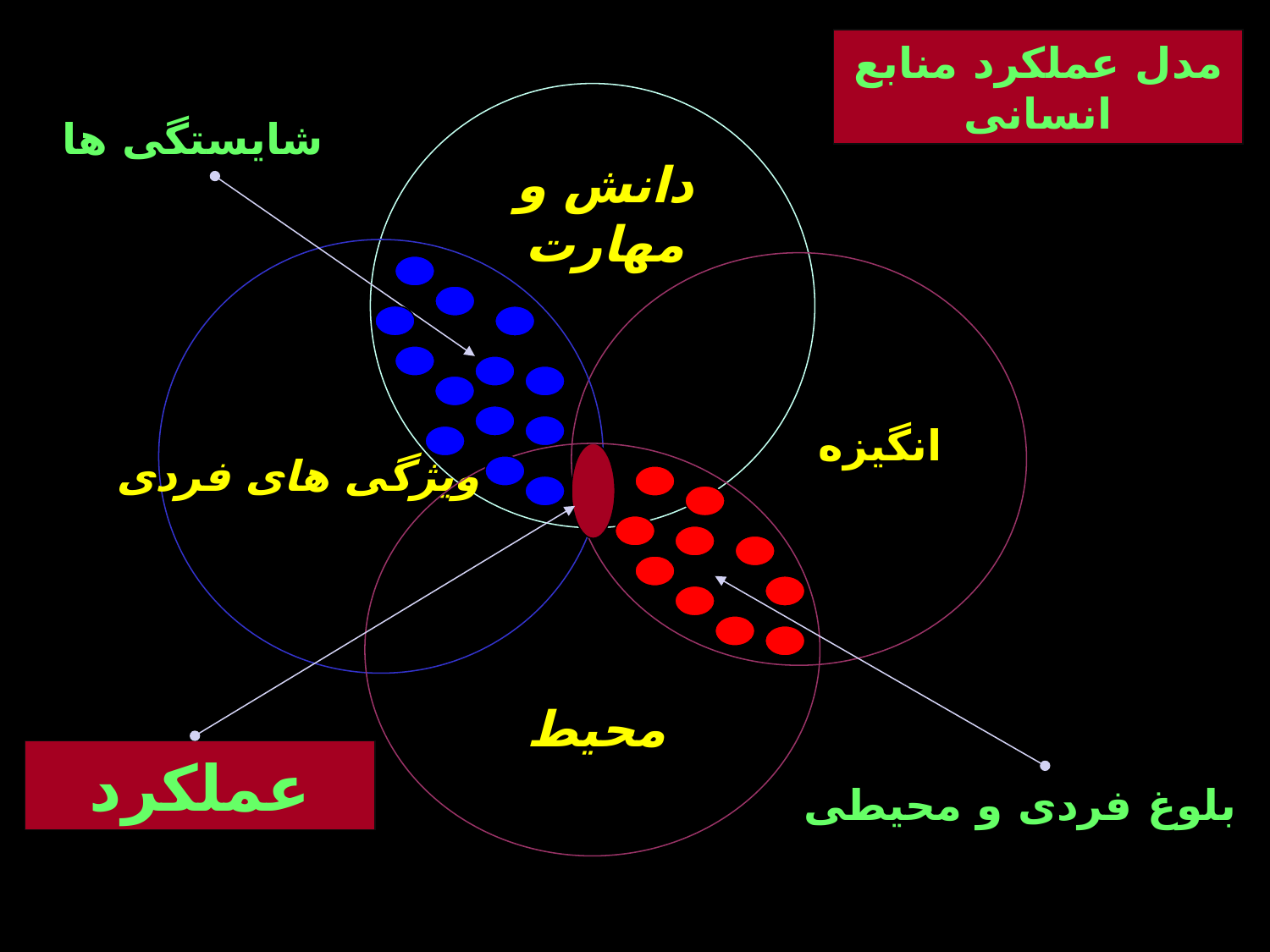

مدل عملکرد منابع انسانی

شایستگی ها
دانش و مهارت

انگیزه

ویژگی های فردی

محیط
عملکرد
بلوغ فردی و محیطی